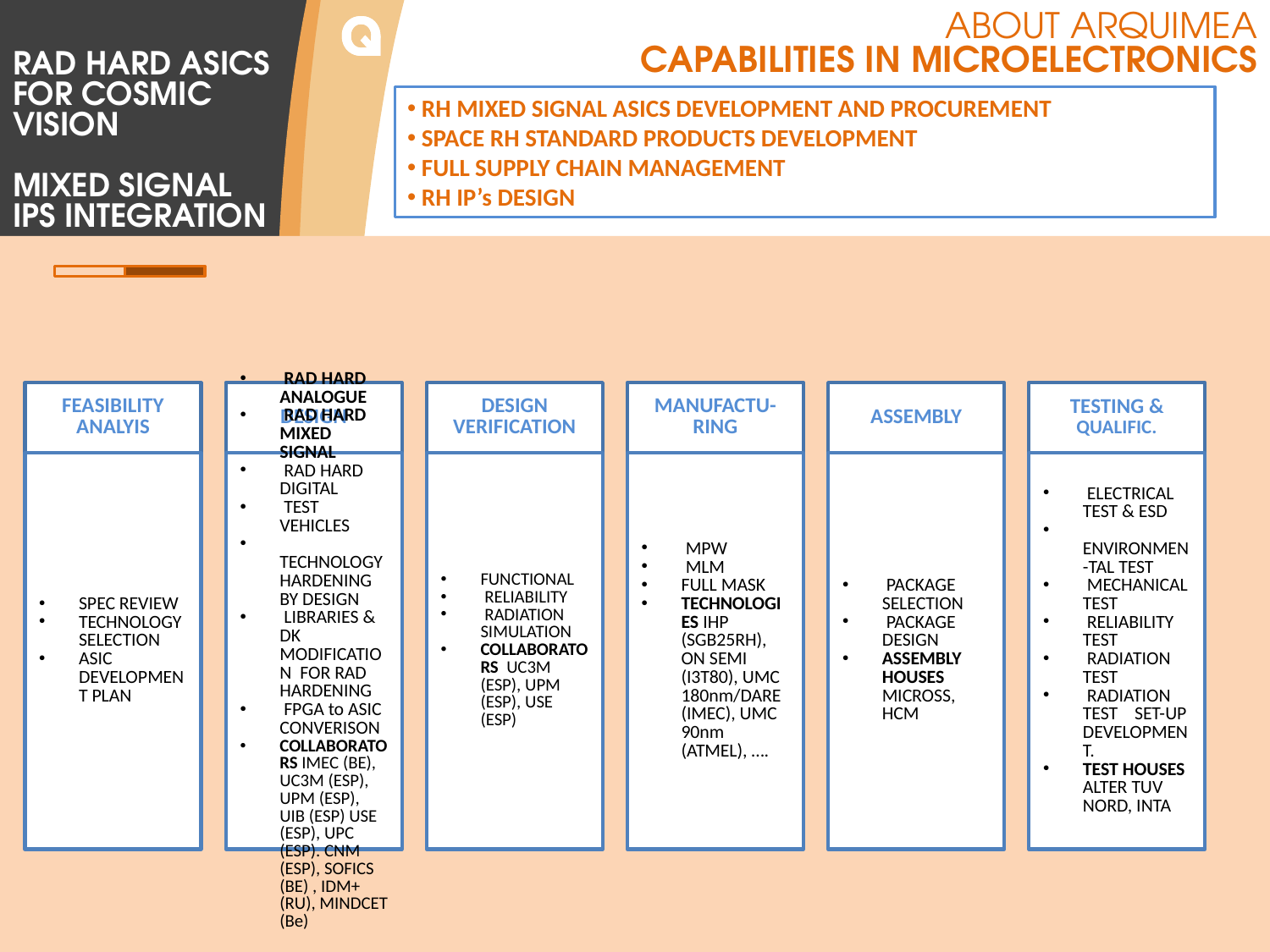

ABOUT ARQUIMEA
CAPABILITIES IN MICROELECTRONICS
 RH MIXED SIGNAL ASICS DEVELOPMENT AND PROCUREMENT
 SPACE RH STANDARD PRODUCTS DEVELOPMENT
 FULL SUPPLY CHAIN MANAGEMENT
 RH IP’s DESIGN

DESIGN
DESIGN VERIFICATION
 RADIATION SIMULATION
ASSEMBLY
 PACKAGE SELECTION
 RELIABILITY
 ELECTRICAL TEST & ESD
 ENVIRONMEN-TAL TEST
 MECHANICAL TEST
 RELIABILITY TEST
 RADIATION TEST
 RAD HARD ANALOGUE
 TEST VEHICLES
 FPGA to ASIC CONVERISON
MANUFACTU-RING
 MPW
 MLM
FULL MASK
 RAD HARD DIGITAL
 RADIATION  TEST    SET-UP DEVELOPMENT.
FUNCTIONAL
COLLABORATORS  UC3M (ESP), UPM (ESP), USE (ESP)
TECHNOLOGIES IHP (SGB25RH),  ON SEMI (I3T80), UMC 180nm/DARE (IMEC), UMC 90nm (ATMEL), ….
ASSEMBLY HOUSES    MICROSS,  HCM
TEST HOUSES ALTER TUV NORD, INTA
 PACKAGE DESIGN
SPEC REVIEW